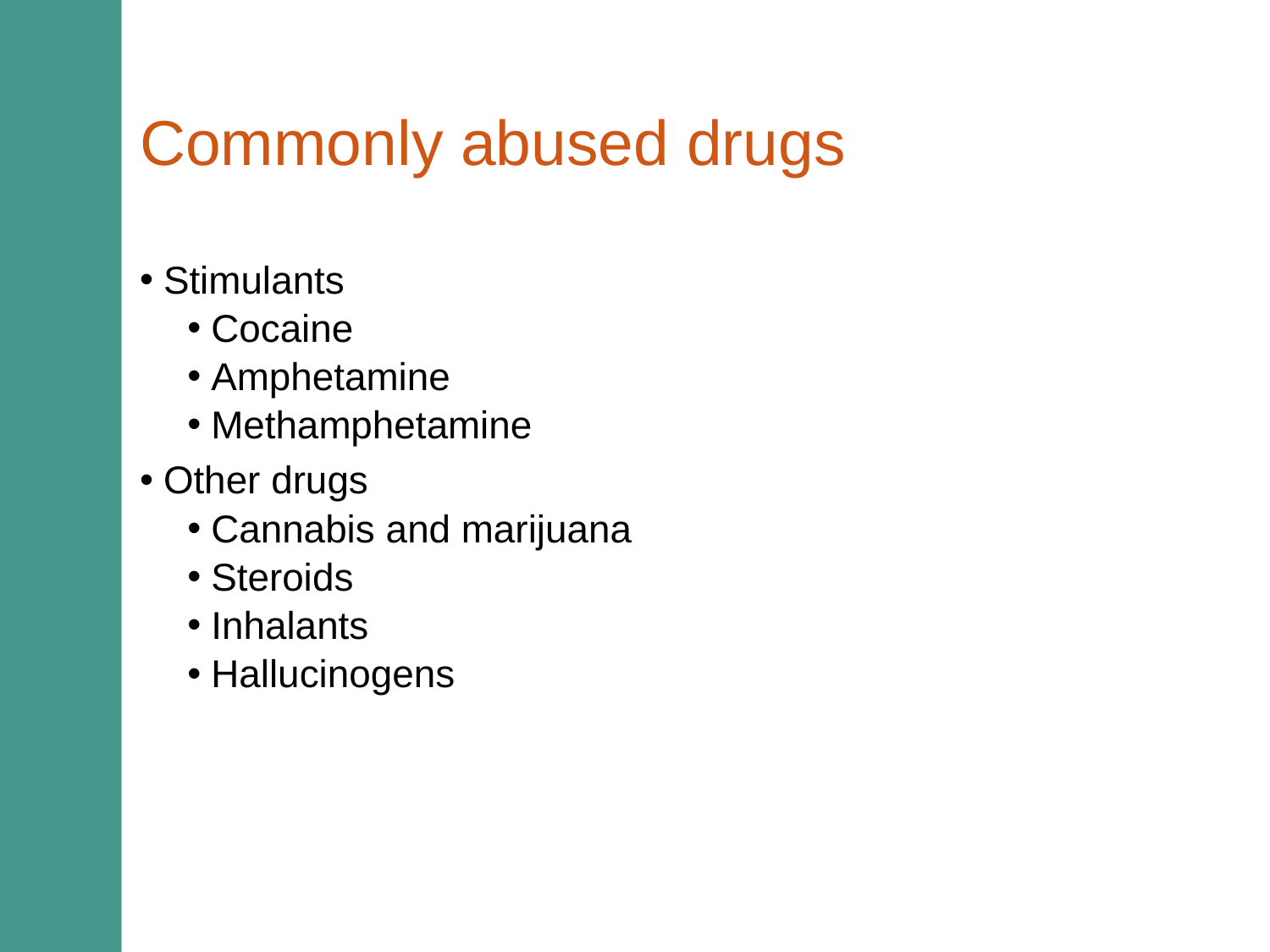

# Commonly abused drugs
Stimulants
Cocaine
Amphetamine
Methamphetamine
Other drugs
Cannabis and marijuana
Steroids
Inhalants
Hallucinogens